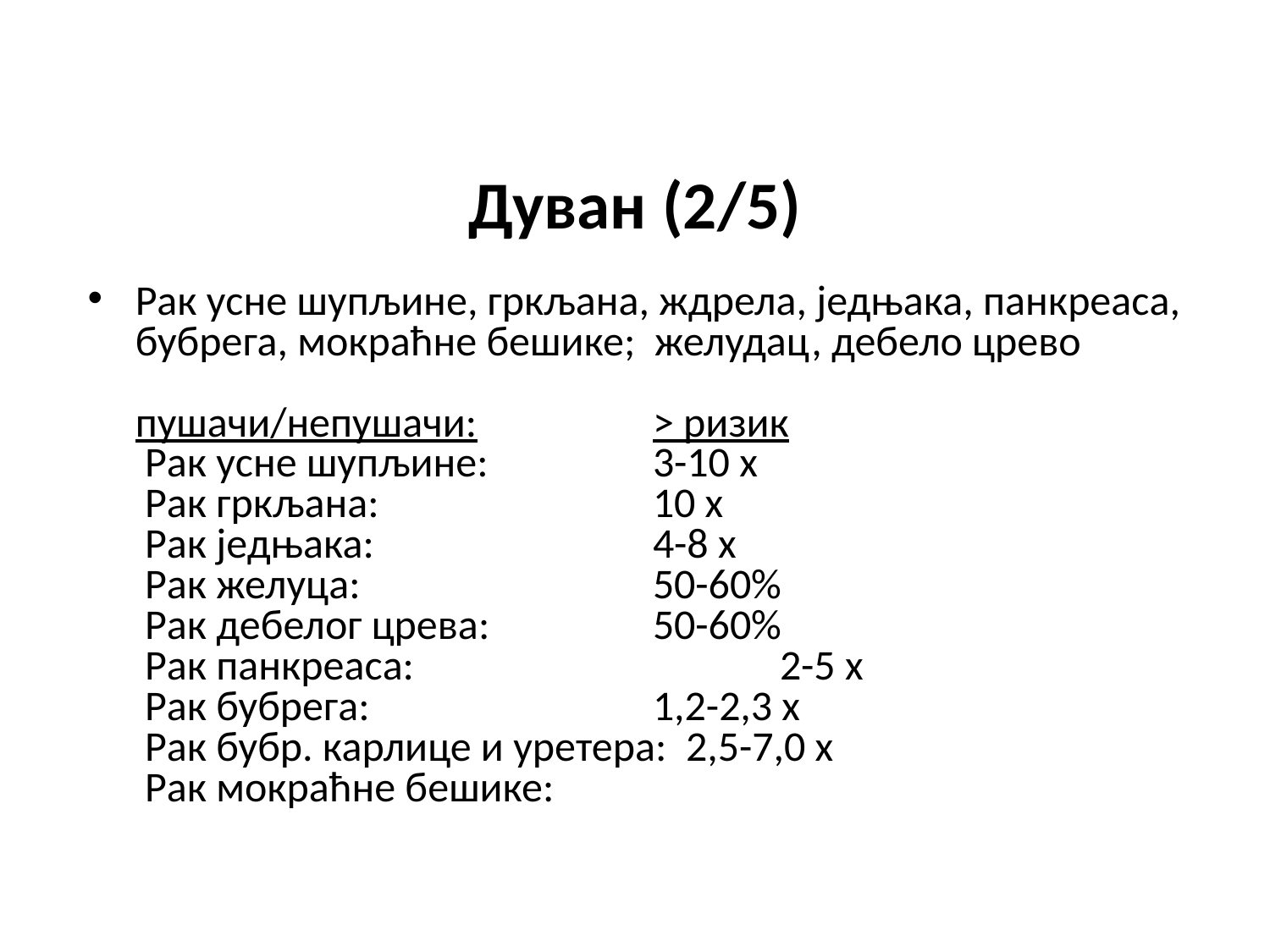

# Дуван (2/5)
Рак усне шупљине, гркљана, ждрела, једњака, панкреаса, бубрега, мокраћне бешике;  желудац, дебело црево
пушачи/непушачи:		 > ризик
 Рак усне шупљине:		 3-10 x
 Рак гркљана:			 10 x
 Рак једњака:			 4-8 x
 Рак желуца:			 50-60%
 Рак дебелог црева:		 50-60%
 Рак панкреаса:			 2-5 x
 Рак бубрега:			 1,2-2,3 x
 Рaк бубр. карлице и уретера:  2,5-7,0 x
 Рак мокраћне бешике: